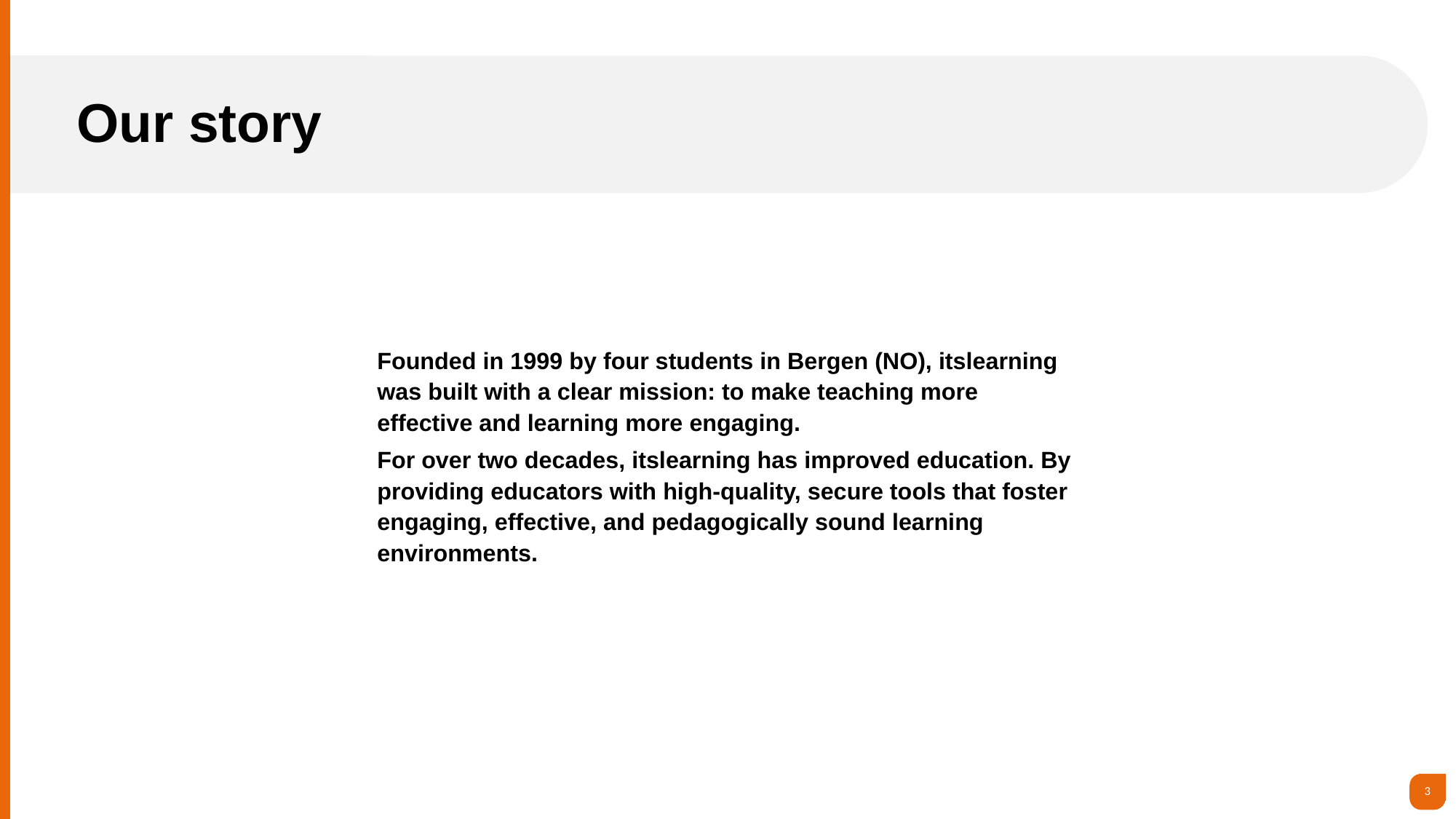

Our story
Founded in 1999 by four students in Bergen (NO), itslearning was built with a clear mission: to make teaching more effective and learning more engaging.
For over two decades, itslearning has improved education. By providing educators with high-quality, secure tools that foster engaging, effective, and pedagogically sound learning environments.